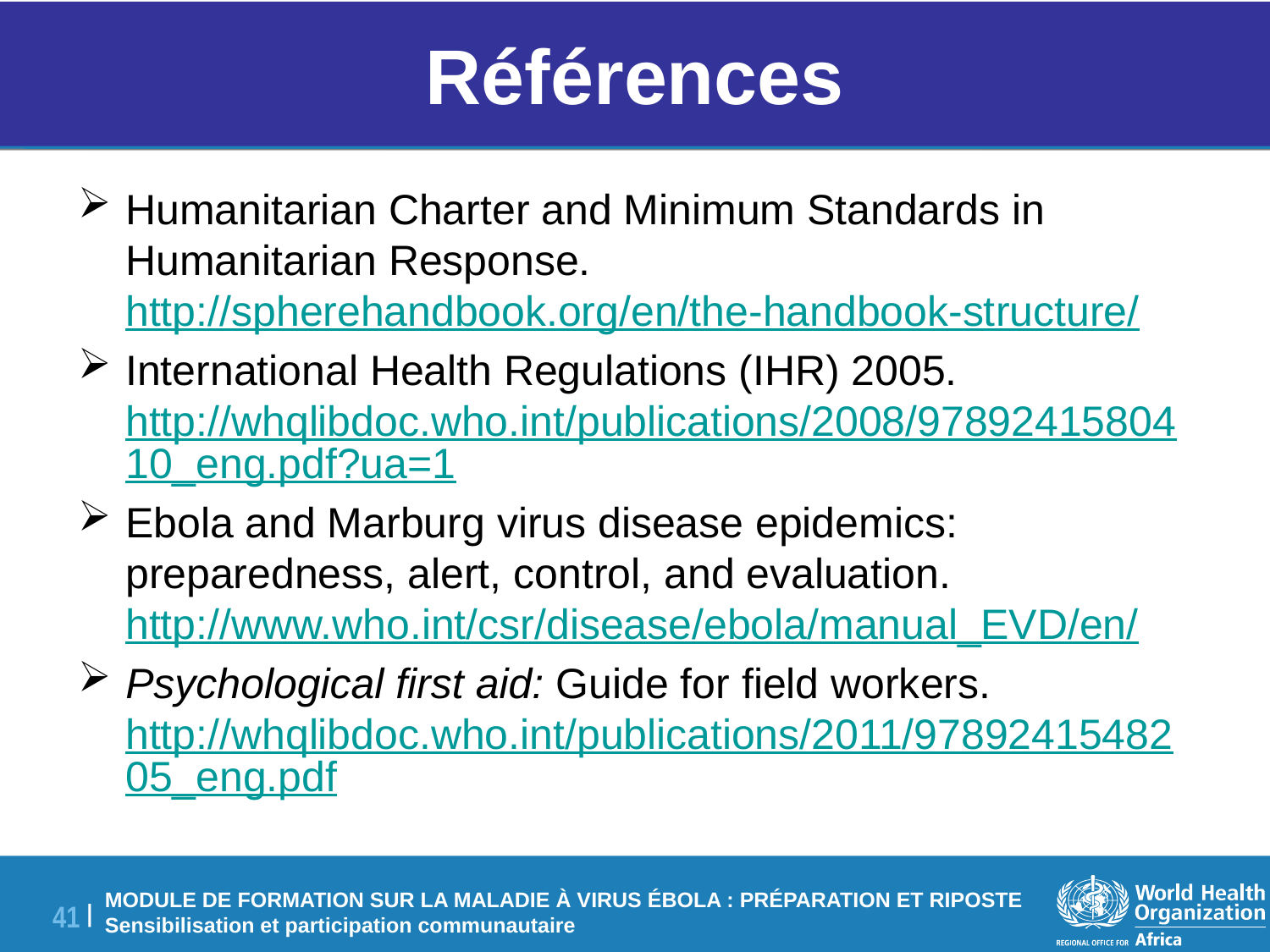

# Références
Humanitarian Charter and Minimum Standards in Humanitarian Response. http://spherehandbook.org/en/the-handbook-structure/
International Health Regulations (IHR) 2005. http://whqlibdoc.who.int/publications/2008/9789241580410_eng.pdf?ua=1
Ebola and Marburg virus disease epidemics: preparedness, alert, control, and evaluation. http://www.who.int/csr/disease/ebola/manual_EVD/en/
Psychological first aid: Guide for field workers. http://whqlibdoc.who.int/publications/2011/9789241548205_eng.pdf